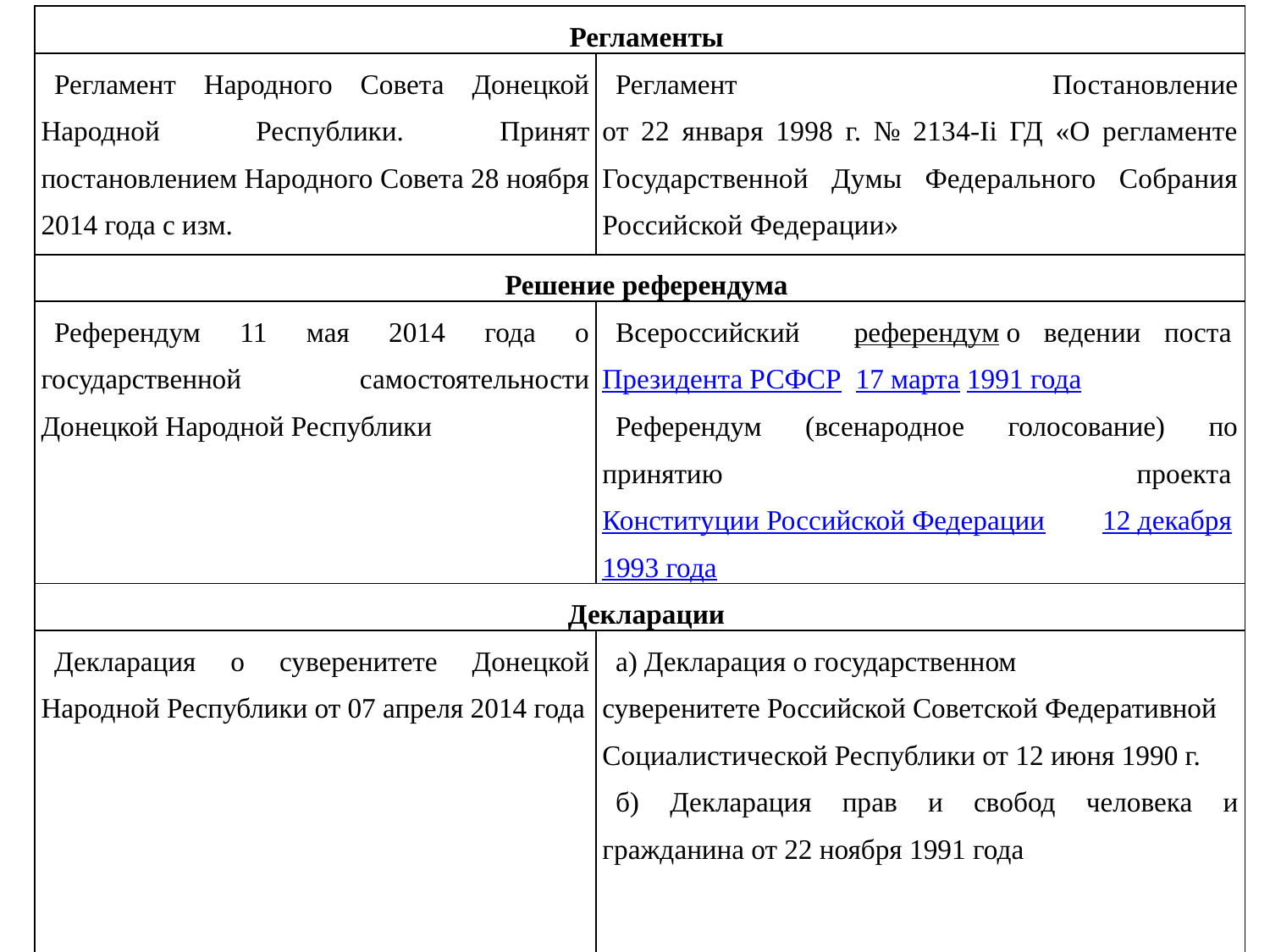

| Регламенты |  |
| --- | --- |
| Регламент Народного Совета Донецкой Народной Республики. Принят постановлением Народного Совета 28 ноября 2014 года с изм. | Регламент Постановление от 22 января 1998 г. № 2134-Ii ГД «О регламенте Государственной Думы Федерального Собрания Российской Федерации» |
| Решение референдума |  |
| Референдум 11 мая 2014 года о государственной самостоятельности Донецкой Народной Республики | Всероссийский  референдум о ведении поста Президента РСФСР  17 марта 1991 года Референдум (всенародное голосование) по принятию проекта Конституции Российской Федерации 12 декабря 1993 года |
| Декларации |  |
| Декларация о суверенитете Донецкой Народной Республики от 07 апреля 2014 года | а) Декларация о государственном суверенитете Российской Советской Федеративной Социалистической Республики от 12 июня 1990 г. б) Декларация прав и свобод человека и гражданина от 22 ноября 1991 года |